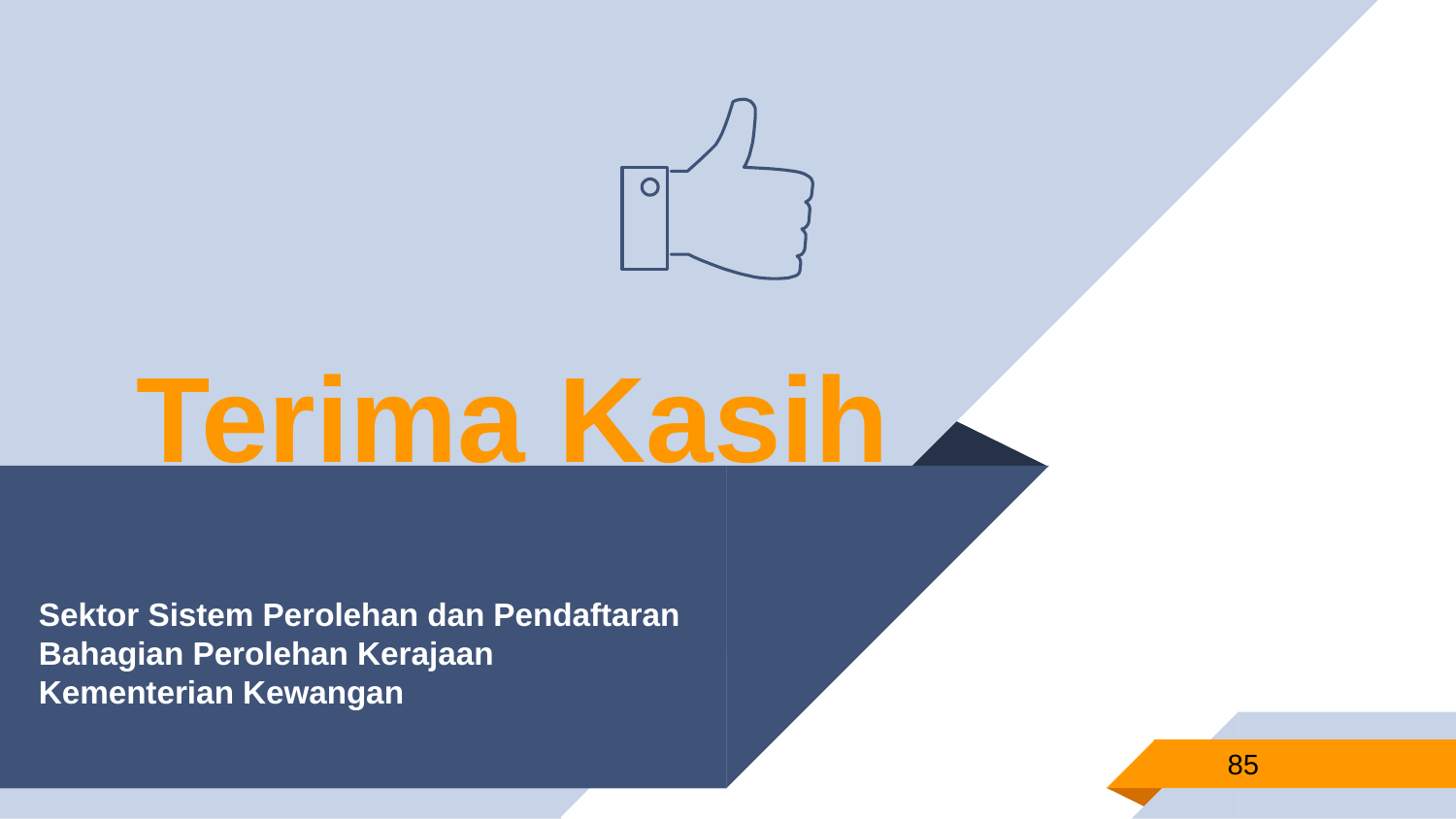

Terima Kasih
Sektor Sistem Perolehan dan Pendaftaran
Bahagian Perolehan Kerajaan
Kementerian Kewangan

85